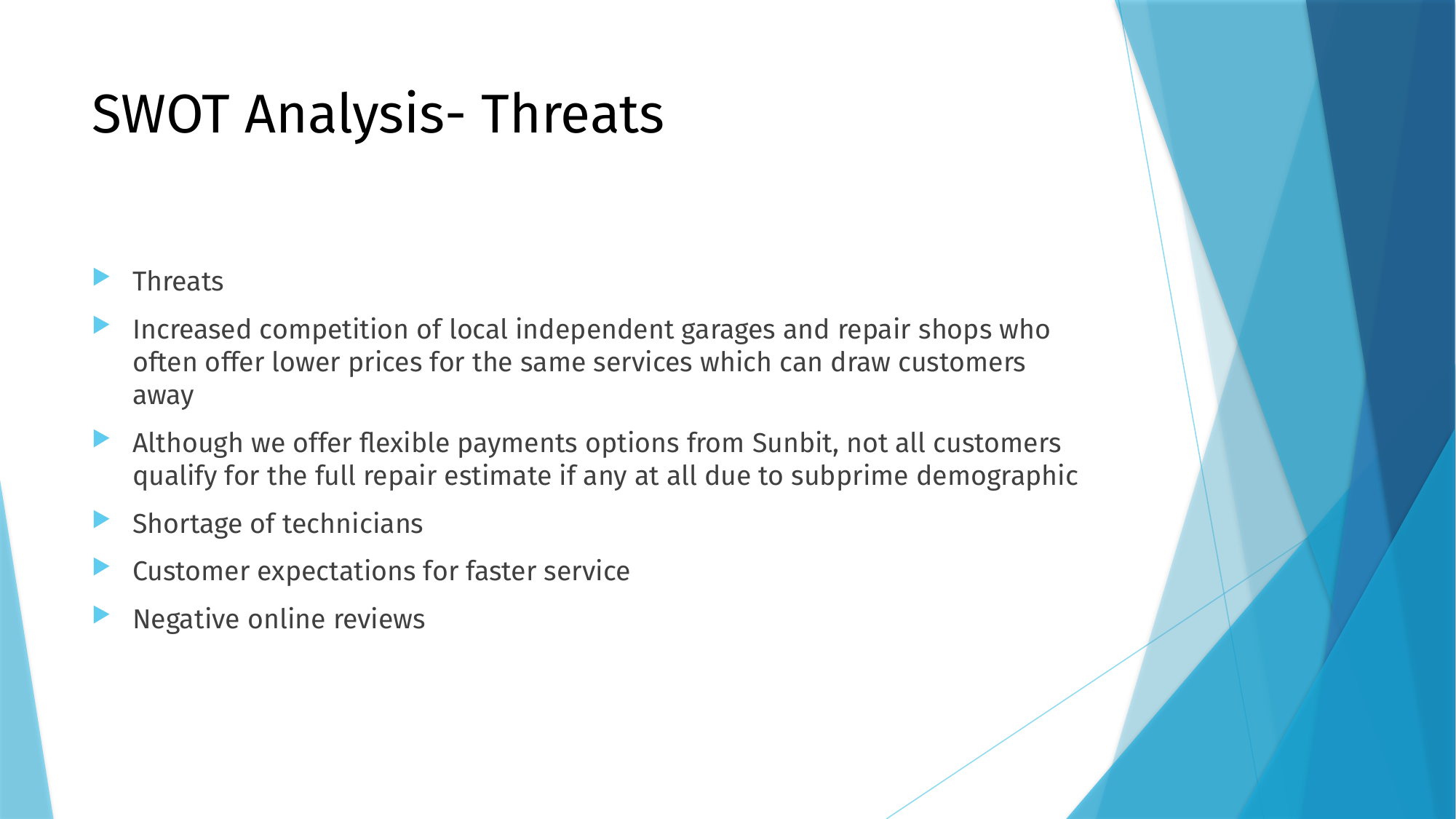

# SWOT Analysis- Threats
Threats
Increased competition of local independent garages and repair shops who often offer lower prices for the same services which can draw customers away
Although we offer flexible payments options from Sunbit, not all customers qualify for the full repair estimate if any at all due to subprime demographic
Shortage of technicians
Customer expectations for faster service
Negative online reviews